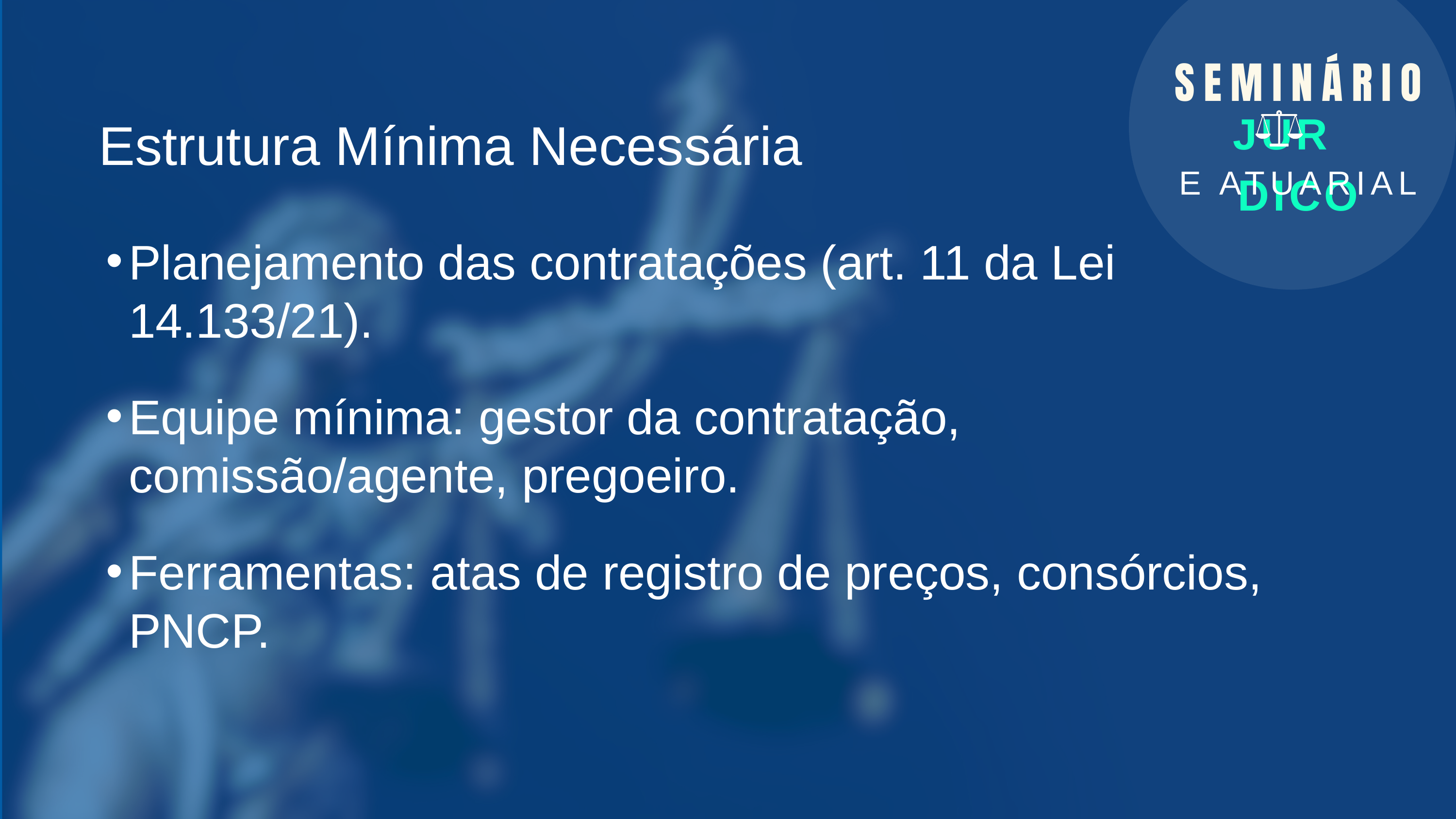

SEMINÁRIO
JUR   DICO

E ATUARIAL
Estrutura Mínima Necessária
Planejamento das contratações (art. 11 da Lei 14.133/21).

Equipe mínima: gestor da contratação, comissão/agente, pregoeiro.

Ferramentas: atas de registro de preços, consórcios, PNCP.